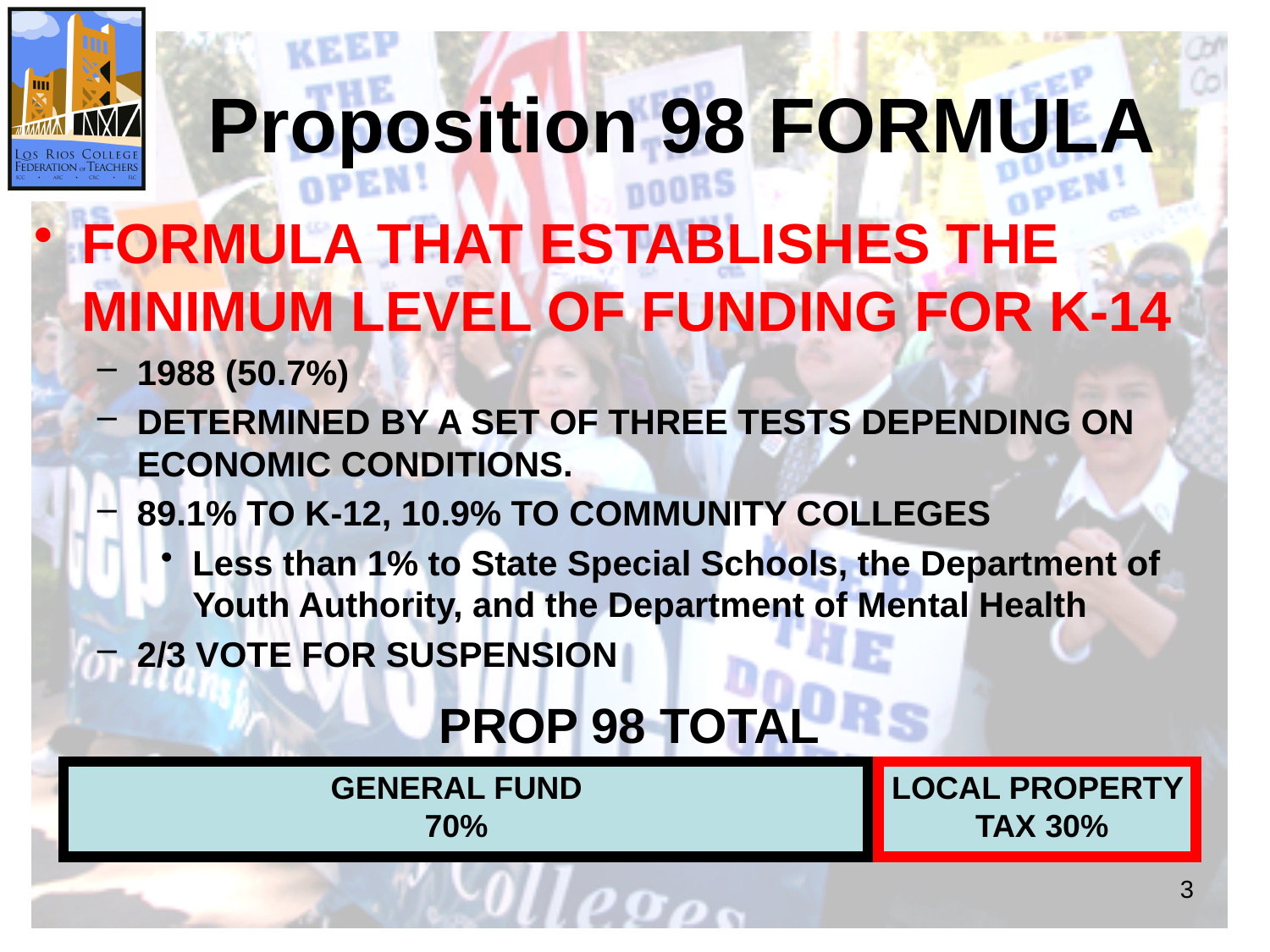

Proposition 98 FORMULA
FORMULA THAT ESTABLISHES THE MINIMUM LEVEL OF FUNDING FOR K-14
1988 (50.7%)
DETERMINED BY A SET OF THREE TESTS DEPENDING ON ECONOMIC CONDITIONS.
89.1% TO K-12, 10.9% TO COMMUNITY COLLEGES
Less than 1% to State Special Schools, the Department of Youth Authority, and the Department of Mental Health
2/3 VOTE FOR SUSPENSION
PROP 98 TOTAL

GENERAL FUND
70%

LOCAL PROPERTY
TAX 30%

3